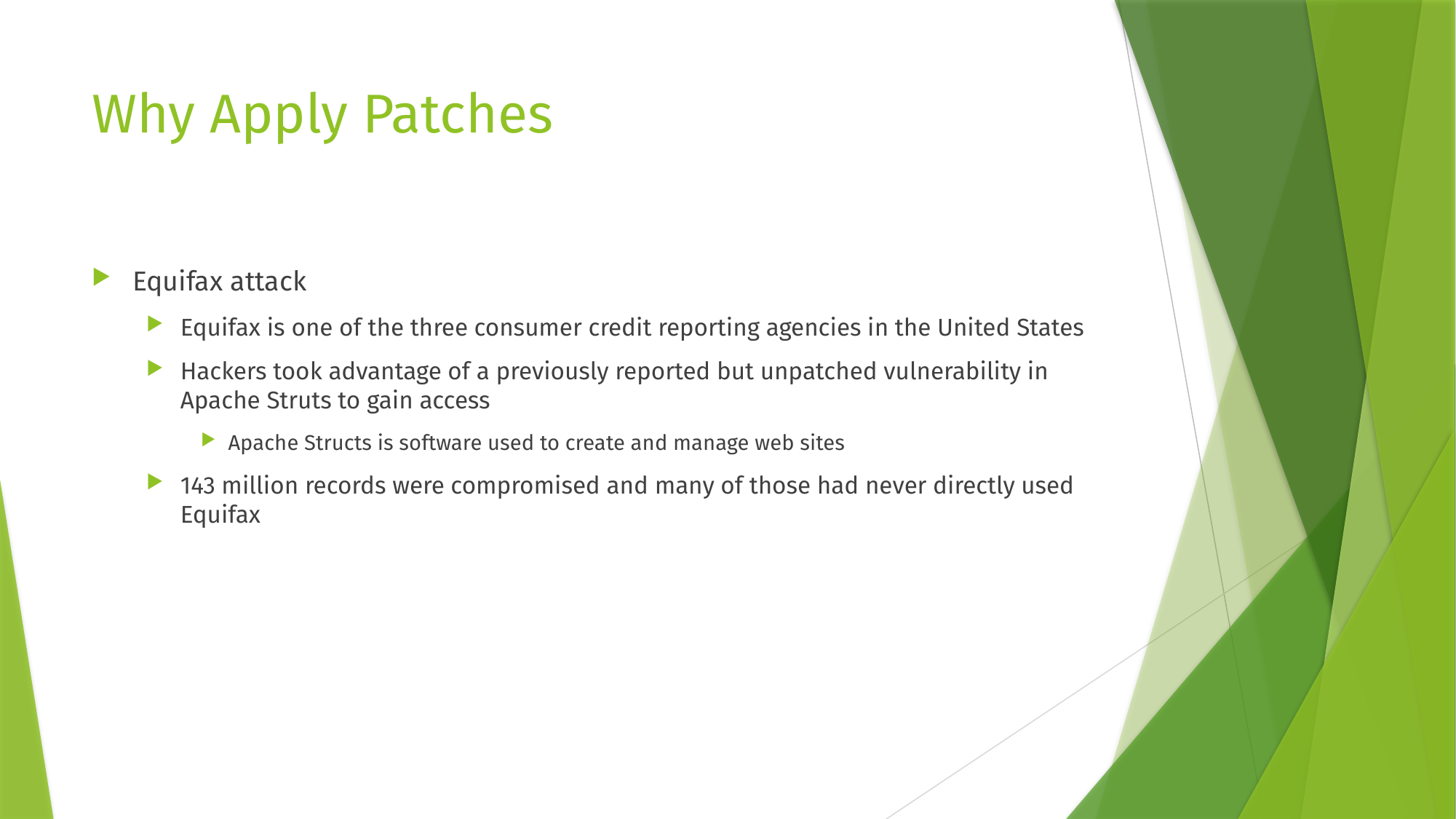

# Why Apply Patches
Equifax attack
Equifax is one of the three consumer credit reporting agencies in the United States
Hackers took advantage of a previously reported but unpatched vulnerability in Apache Struts to gain access
Apache Structs is software used to create and manage web sites
143 million records were compromised and many of those had never directly used Equifax